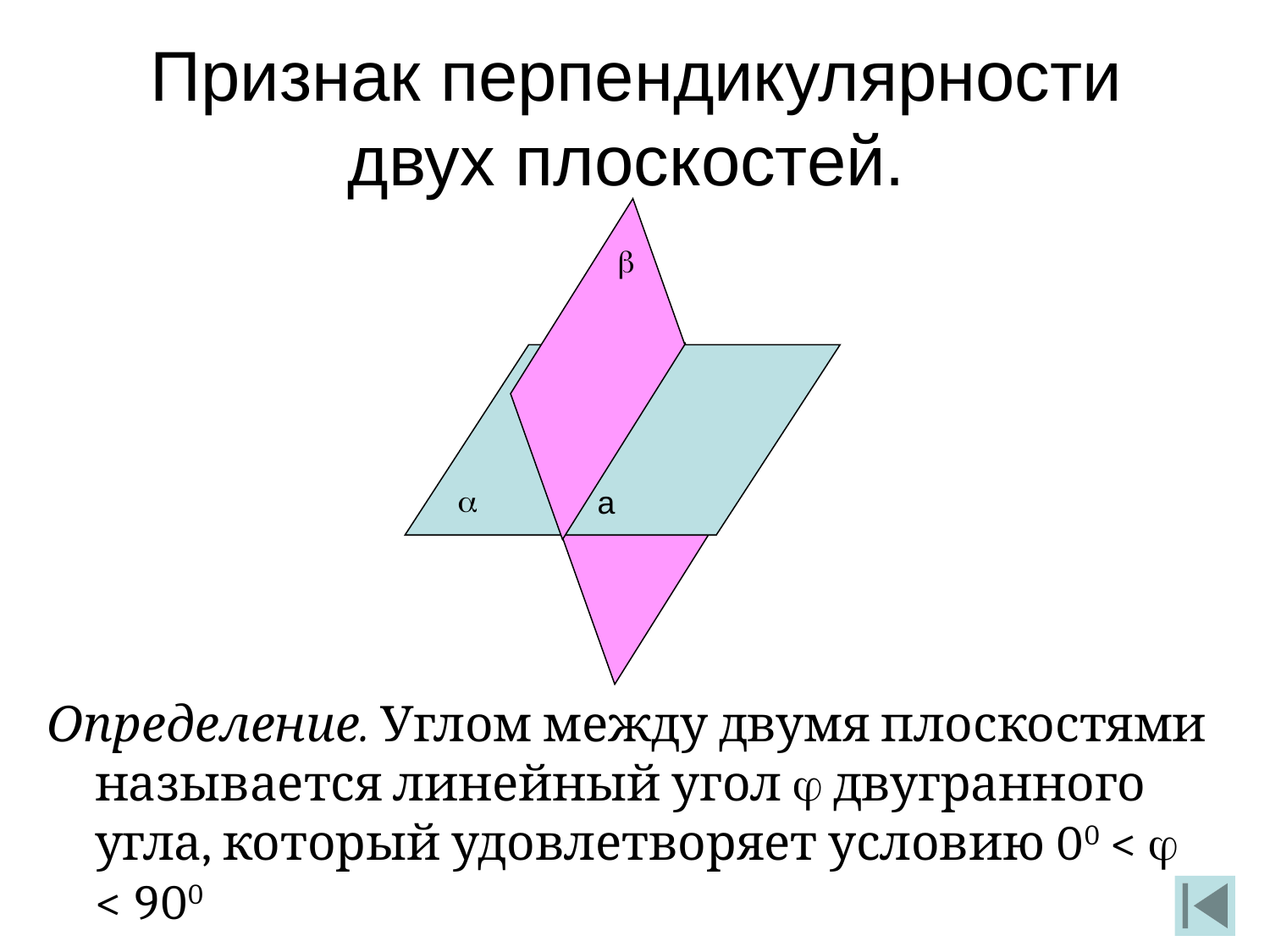

Признак перпендикулярности двух плоскостей.
β

α

а
Определение. Углом между двумя плоскостями называется линейный угол ϕ двугранного угла, который удовлетворяет условию 00 < ϕ < 900